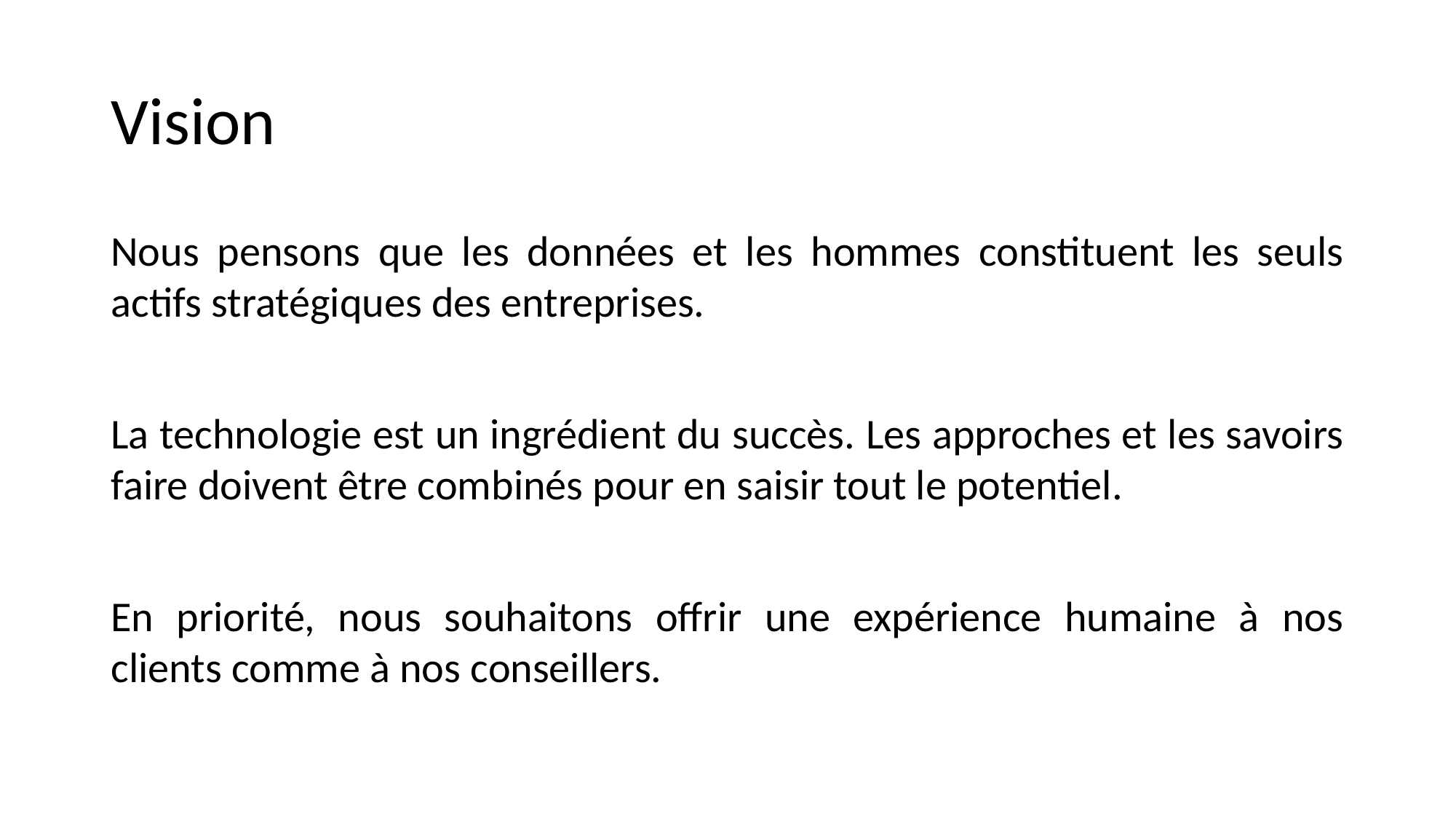

# Vision
Nous pensons que les données et les hommes constituent les seuls actifs stratégiques des entreprises.

La technologie est un ingrédient du succès. Les approches et les savoirs faire doivent être combinés pour en saisir tout le potentiel.

En priorité, nous souhaitons offrir une expérience humaine à nos clients comme à nos conseillers.